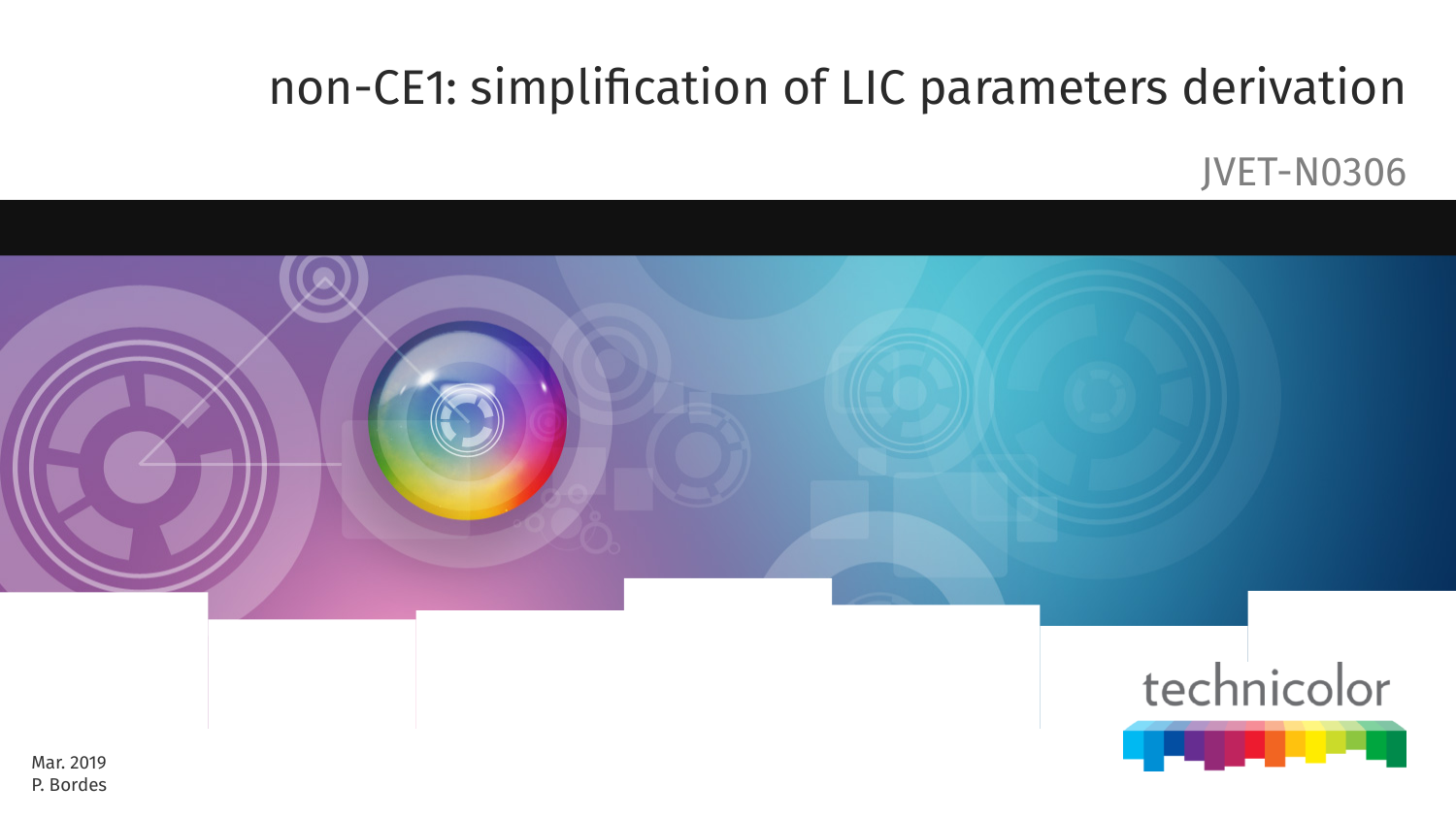

# non-CE1: simplification of LIC parameters derivation
JVET-N0306
Mar. 2019
P. Bordes